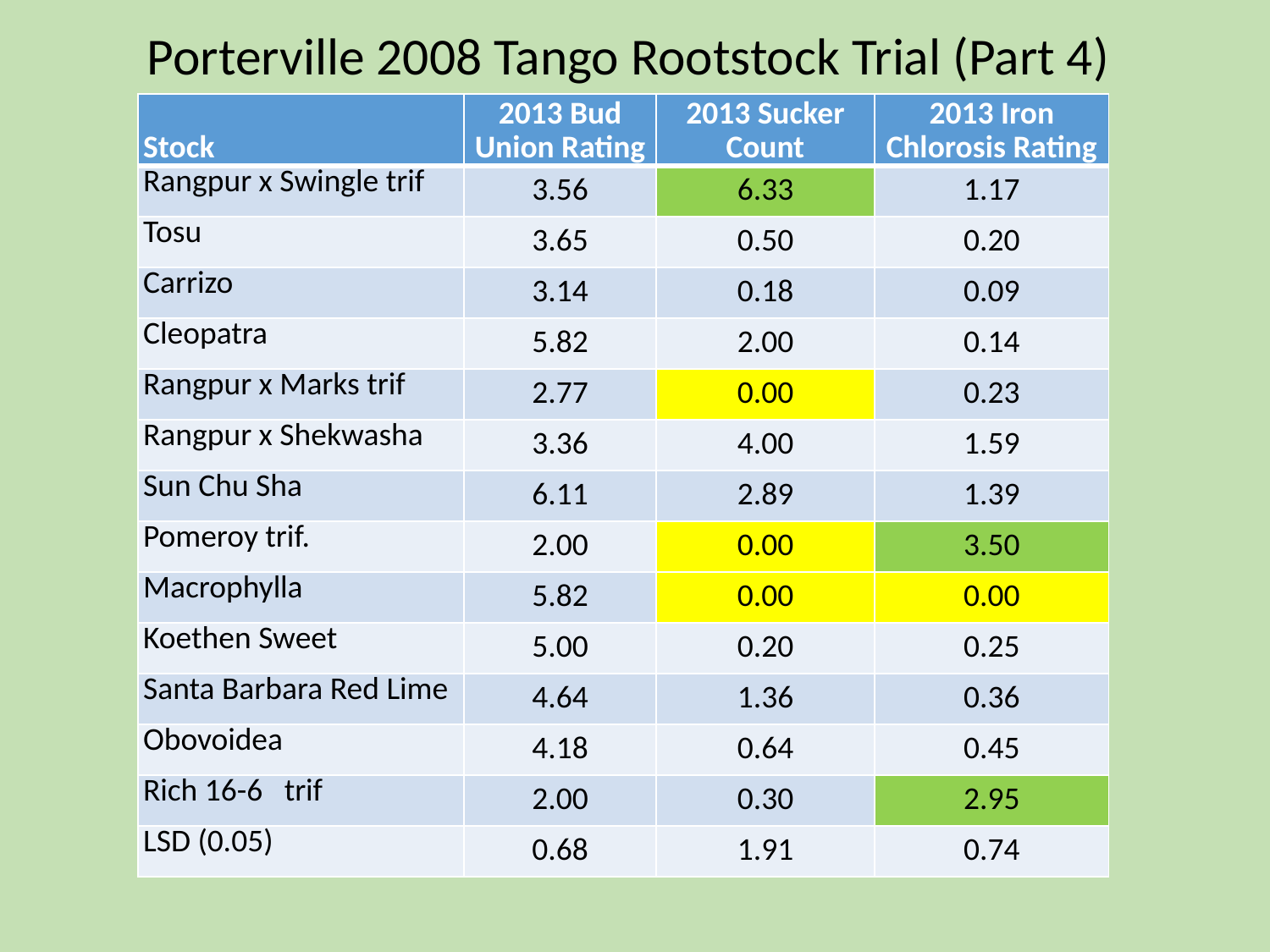

# Porterville 2008 Tango Rootstock Trial (Part 4)
| Stock | 2013 Bud Union Rating | 2013 Sucker Count | 2013 Iron Chlorosis Rating |
| --- | --- | --- | --- |
| Rangpur x Swingle trif | 3.56 | 6.33 | 1.17 |
| Tosu | 3.65 | 0.50 | 0.20 |
| Carrizo | 3.14 | 0.18 | 0.09 |
| Cleopatra | 5.82 | 2.00 | 0.14 |
| Rangpur x Marks trif | 2.77 | 0.00 | 0.23 |
| Rangpur x Shekwasha | 3.36 | 4.00 | 1.59 |
| Sun Chu Sha | 6.11 | 2.89 | 1.39 |
| Pomeroy trif. | 2.00 | 0.00 | 3.50 |
| Macrophylla | 5.82 | 0.00 | 0.00 |
| Koethen Sweet | 5.00 | 0.20 | 0.25 |
| Santa Barbara Red Lime | 4.64 | 1.36 | 0.36 |
| Obovoidea | 4.18 | 0.64 | 0.45 |
| Rich 16-6 trif | 2.00 | 0.30 | 2.95 |
| LSD (0.05) | 0.68 | 1.91 | 0.74 |